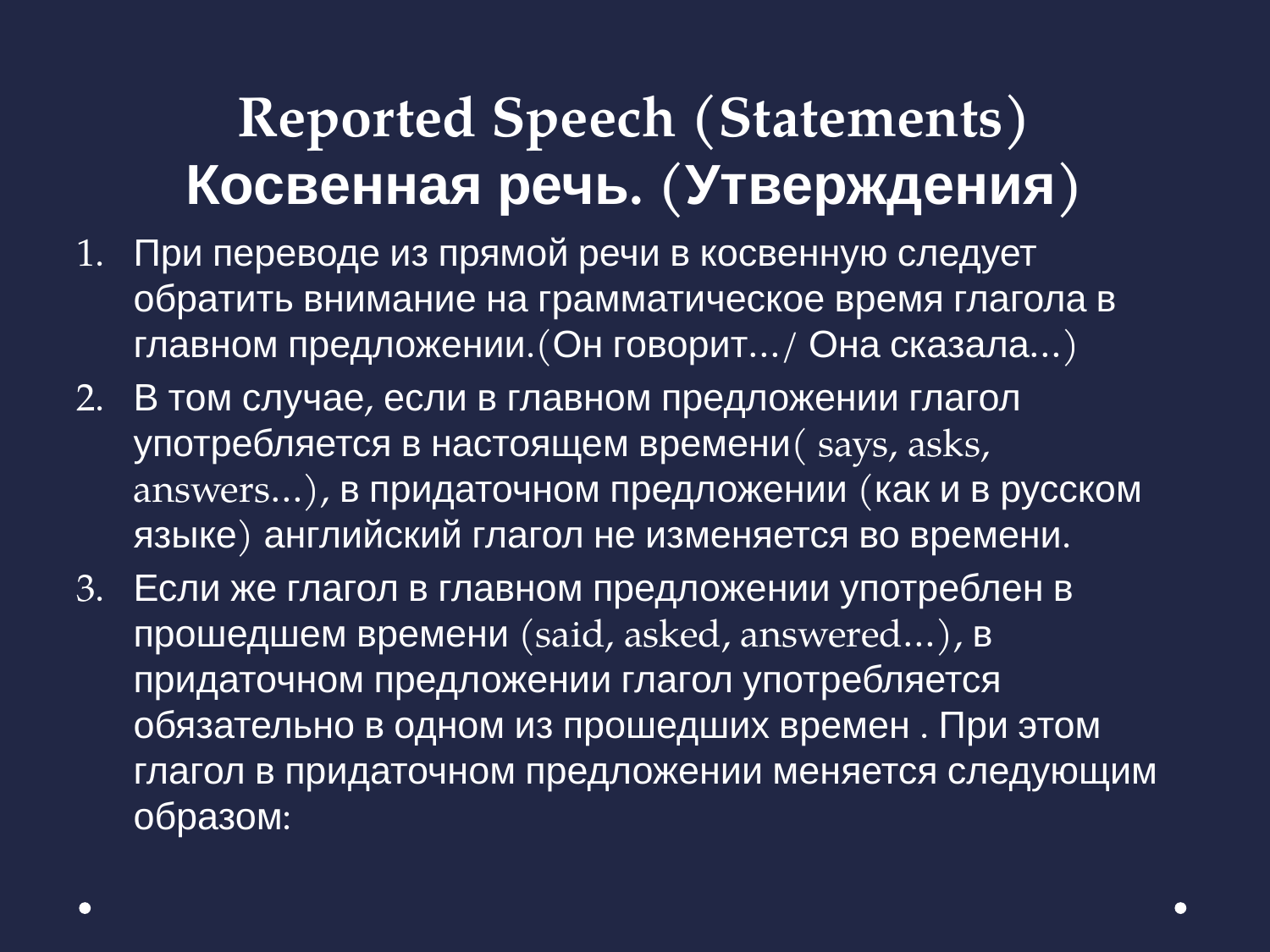

# Reported Speech (Statements) Косвенная речь. (Утверждения)
При переводе из прямой речи в косвенную следует обратить внимание на грамматическое время глагола в главном предложении.(Он говорит…/ Она сказала…)
В том случае, если в главном предложении глагол употребляется в настоящем времени( says, asks, answers…), в придаточном предложении (как и в русском языке) английский глагол не изменяется во времени.
Если же глагол в главном предложении употреблен в прошедшем времени (said, asked, answered…), в придаточном предложении глагол употребляется обязательно в одном из прошедших времен . При этом глагол в придаточном предложении меняется следующим образом: